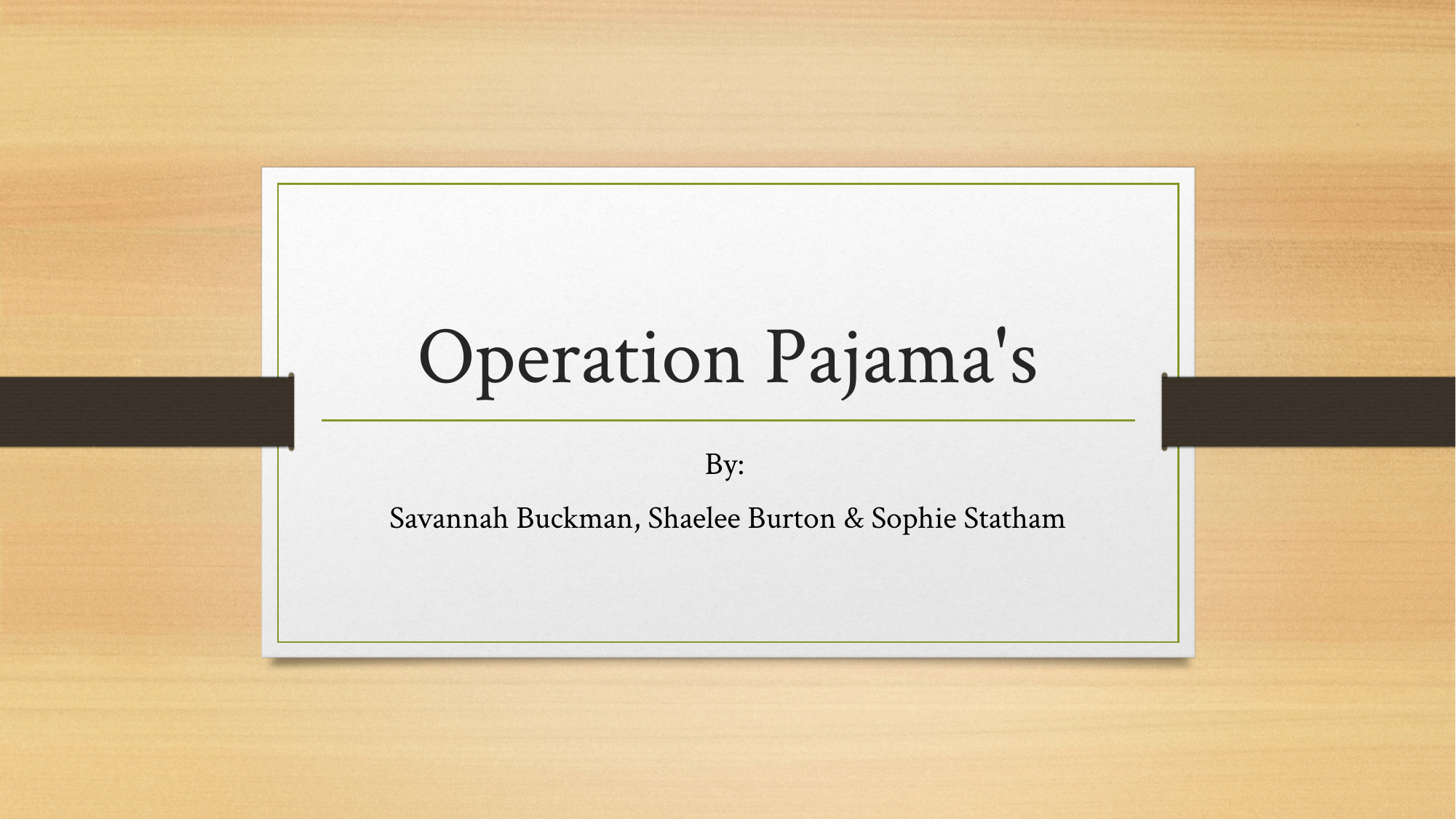

# Operation Pajama's
By:
Savannah Buckman, Shaelee Burton & Sophie Statham